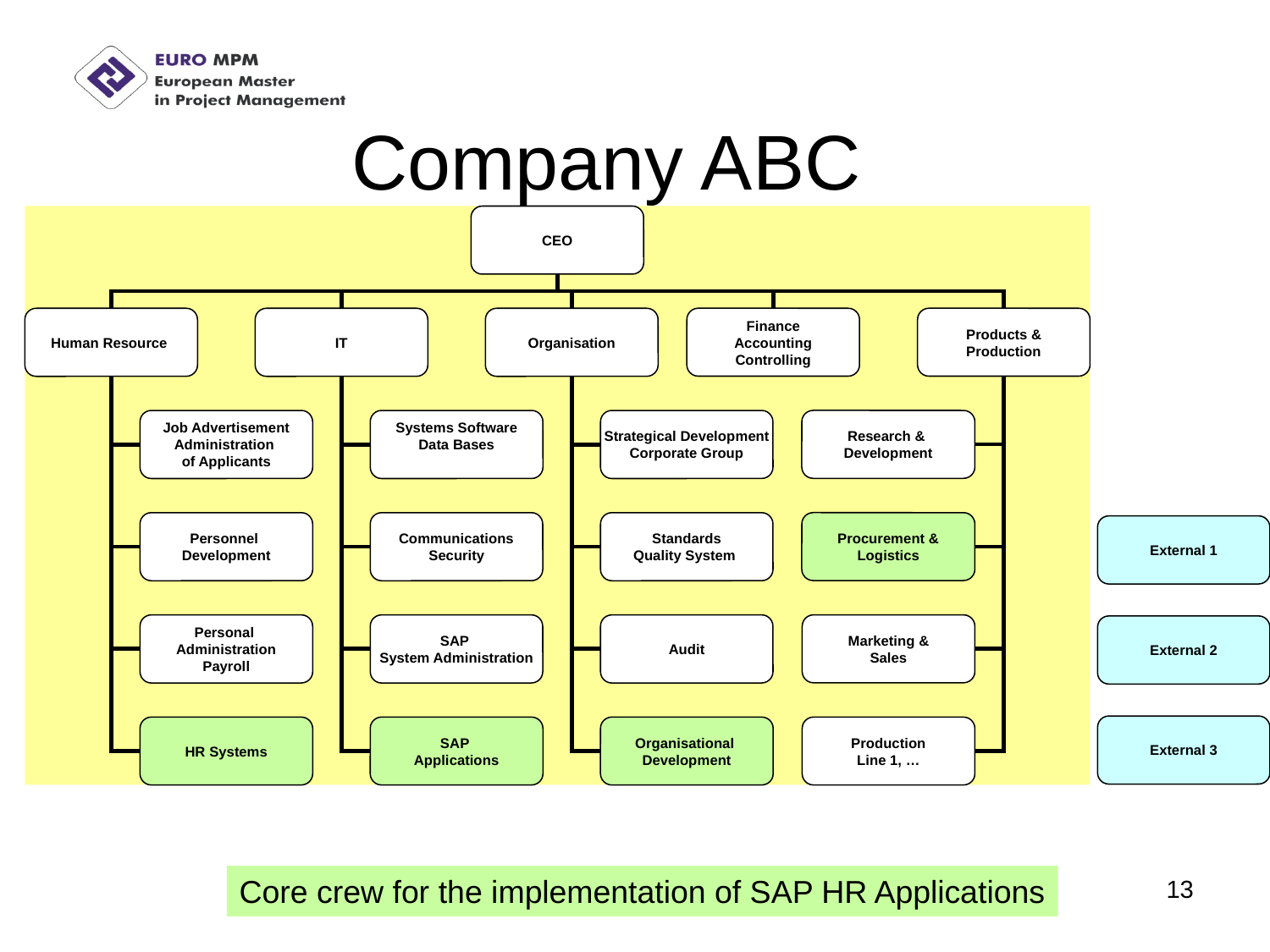

Company ABC

CEO
Human Resource
IT
Organisation
Finance
Accounting
Controlling
Products &
Production
Job Advertisement
Administration
of Applicants
Systems Software
Data Bases

Strategical Development
Corporate Group
Research &
Development
Personnel
Development
Communications
Security
Standards
Quality System
Procurement &
Logistics
Personal
Administration
Payroll
SAP
System Administration
Audit
Marketing &
Sales
HR Systems
SAP
Applications
Organisational
Development
Production
Line 1, …
External 1
External 2
External 3
Core crew for the implementation of SAP HR Applications
EuroMPM Project Organisation
13